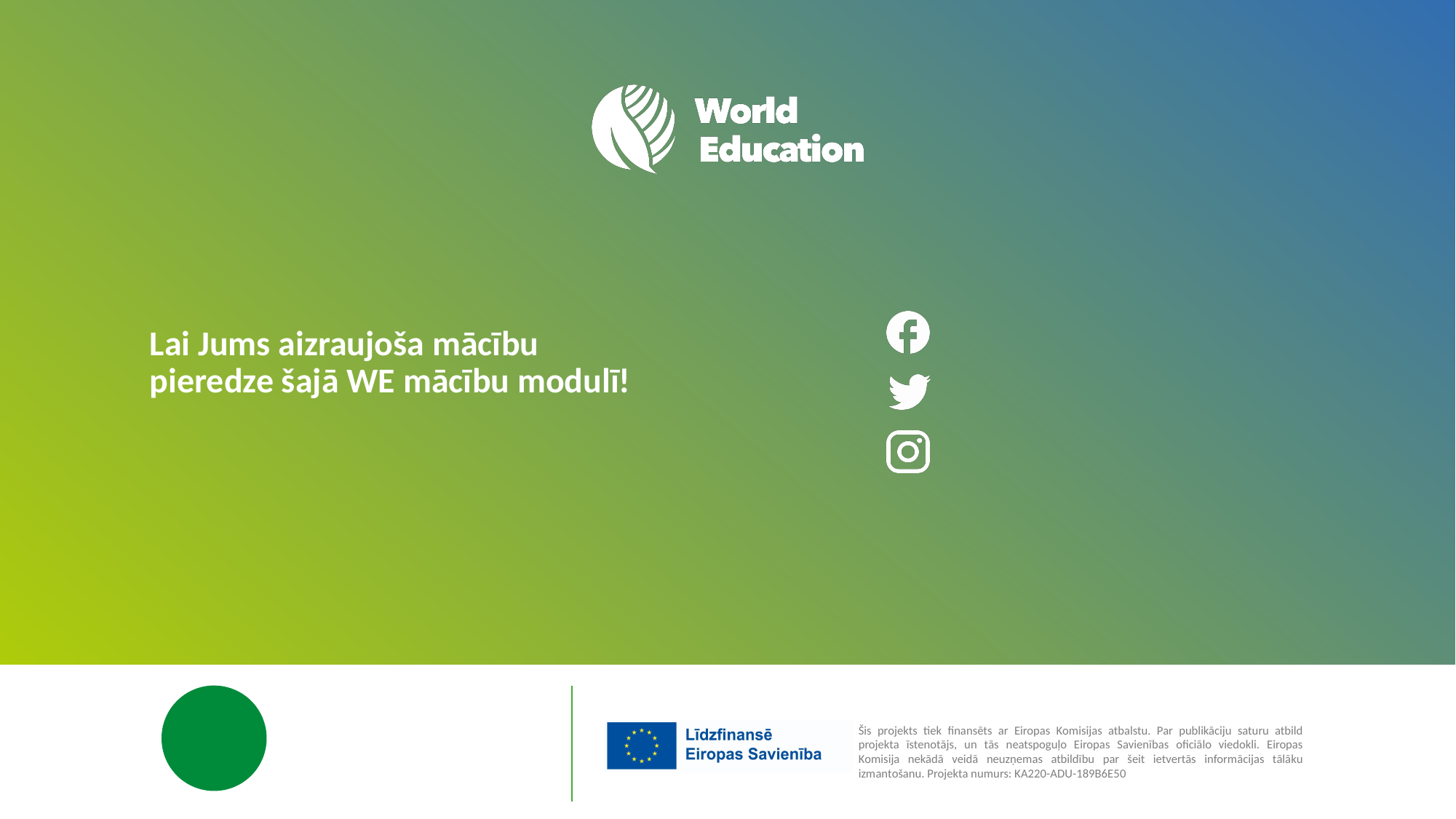

# Lai Jums aizraujoša mācību pieredze šajā WE mācību modulī!